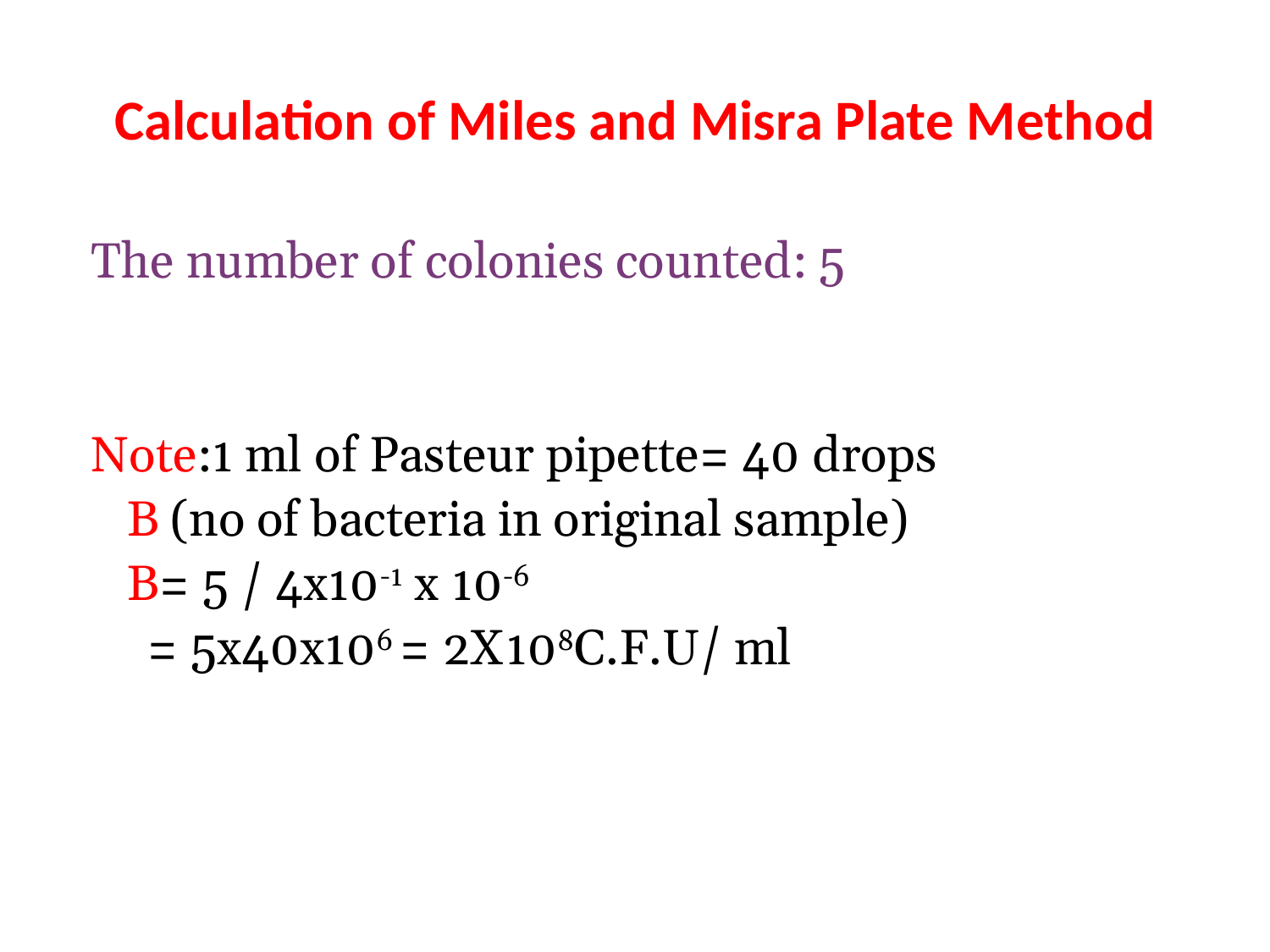

# Calculation of Miles and Misra Plate Method
The number of colonies counted: 5

Note:1 ml of Pasteur pipette= 40 drops
   B (no of bacteria in original sample)
   B= 5 / 4x10-1 x 10-6
        = 5x40x106 = 2X108C.F.U/ ml